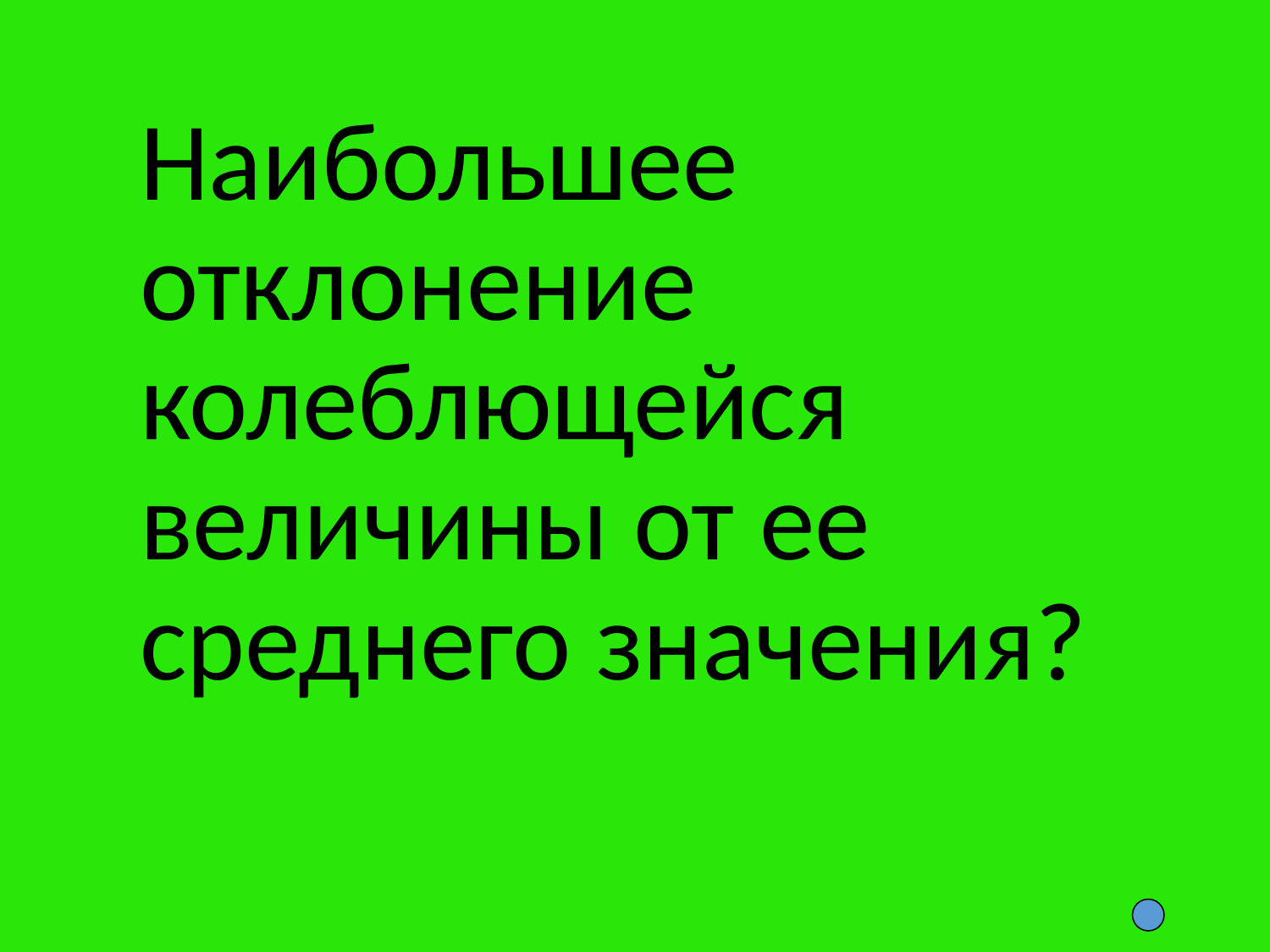

Наибольшее отклонение колеблющейся величины от ее среднего значения?